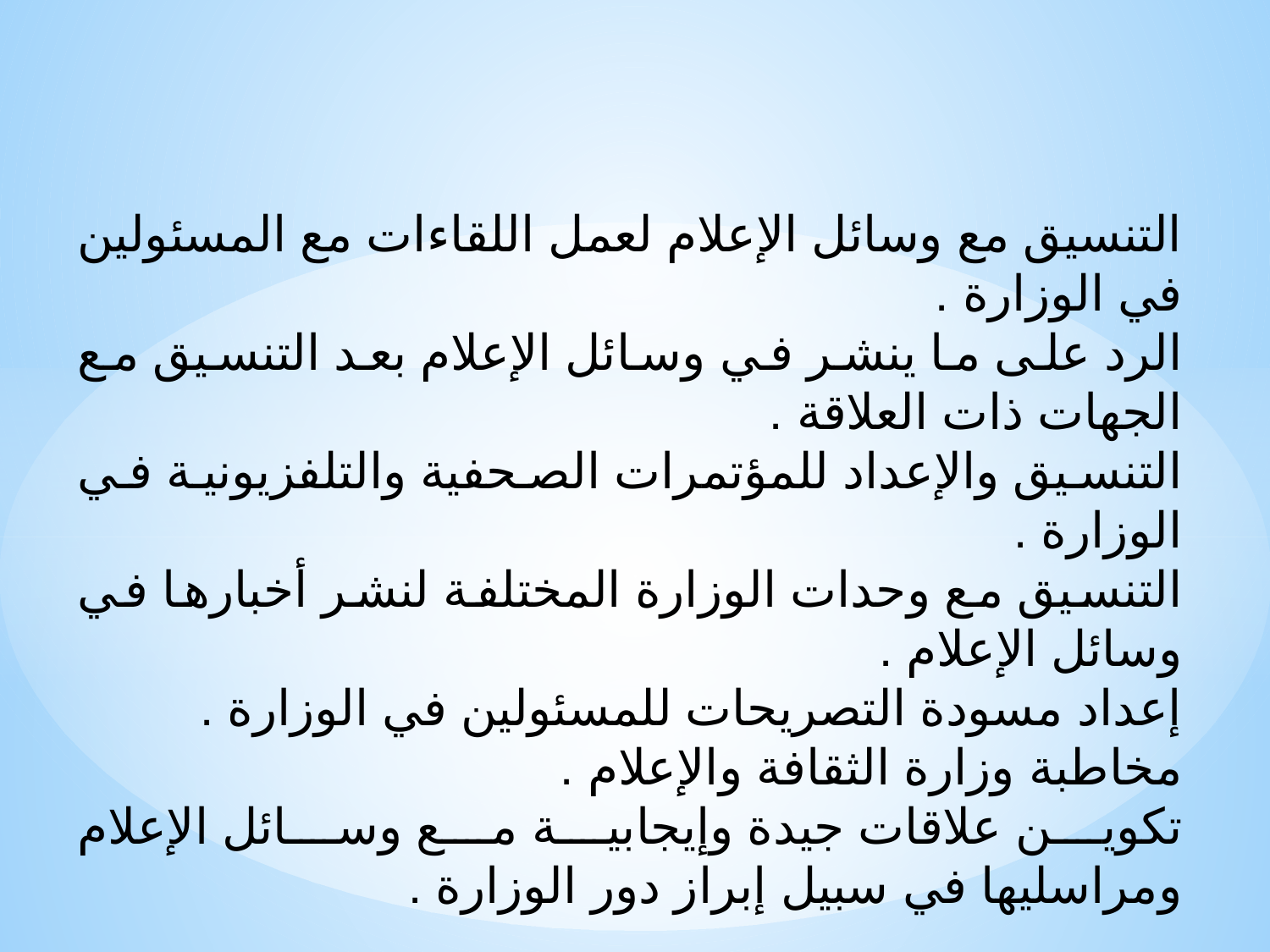

التنسيق مع وسائل الإعلام لعمل اللقاءات مع المسئولين في الوزارة .
الرد على ما ينشر في وسائل الإعلام بعد التنسيق مع الجهات ذات العلاقة .
التنسيق والإعداد للمؤتمرات الصحفية والتلفزيونية في الوزارة .
التنسيق مع وحدات الوزارة المختلفة لنشر أخبارها في وسائل الإعلام .
إعداد مسودة التصريحات للمسئولين في الوزارة .
مخاطبة وزارة الثقافة والإعلام .
تكوين علاقات جيدة وإيجابية مع وسائل الإعلام ومراسليها في سبيل إبراز دور الوزارة .